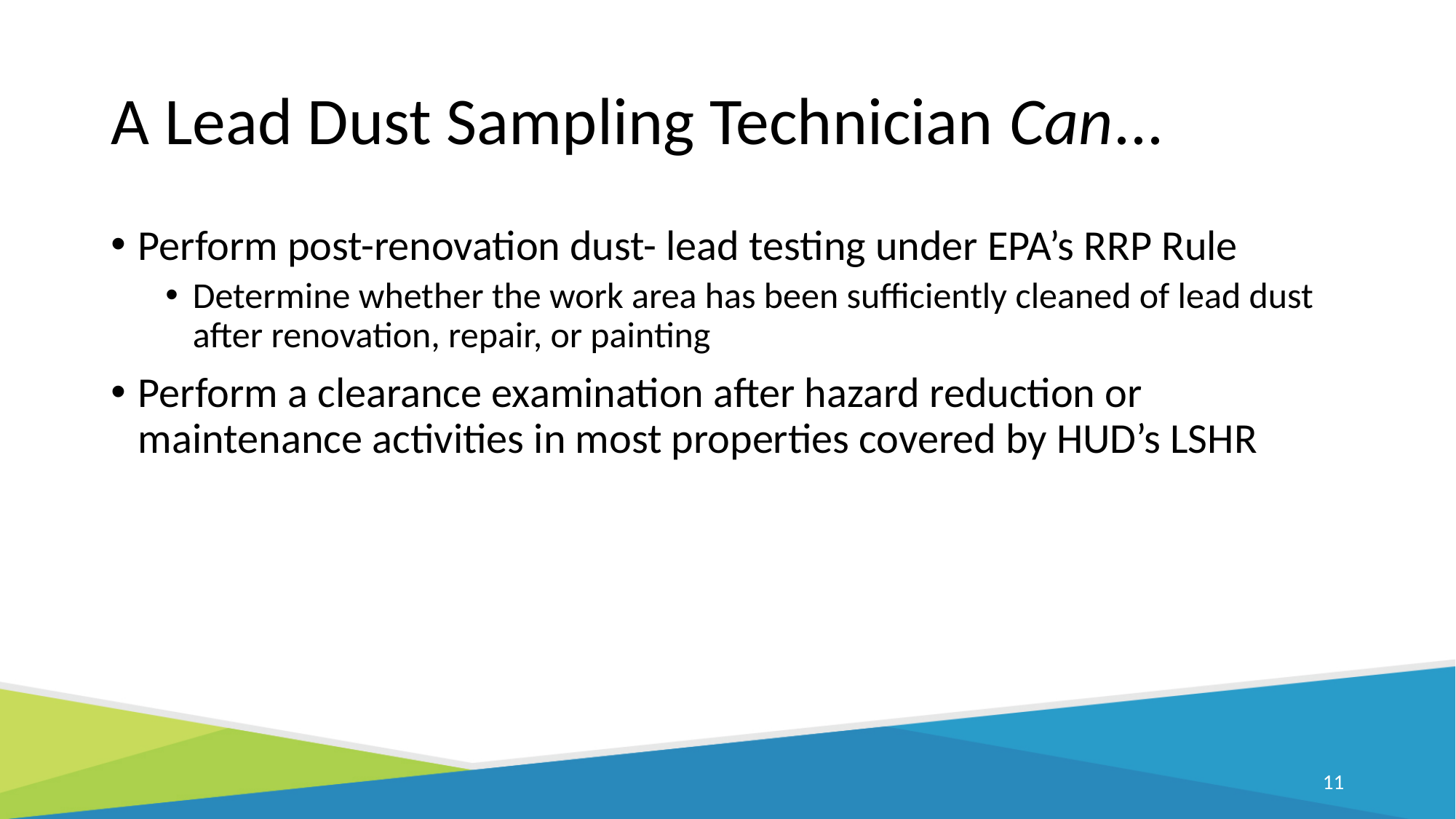

# A Lead Dust Sampling Technician Can...
Perform post-renovation dust- lead testing under EPA’s RRP Rule
Determine whether the work area has been sufficiently cleaned of lead dust after renovation, repair, or painting
Perform a clearance examination after hazard reduction or maintenance activities in most properties covered by HUD’s LSHR

11